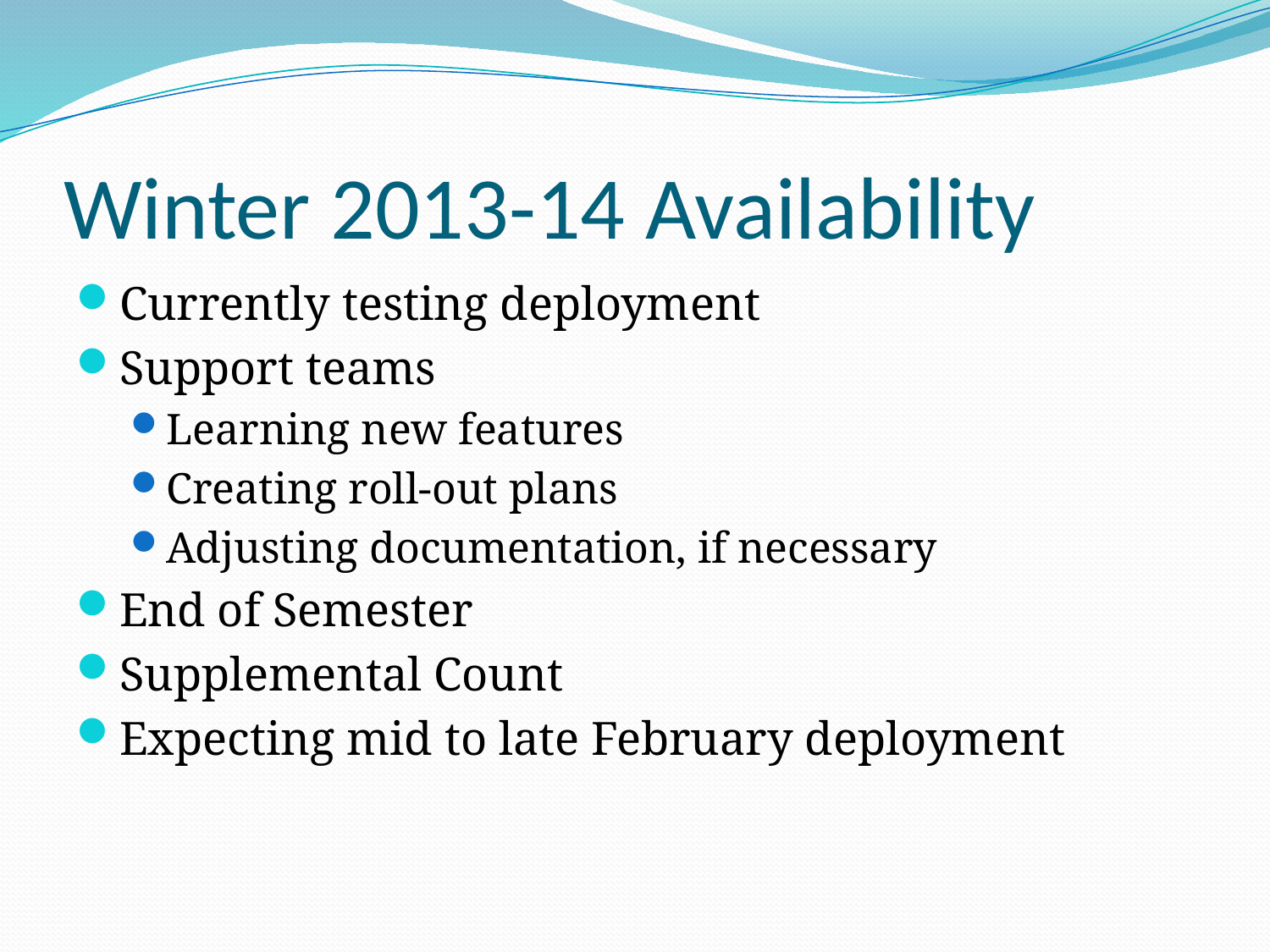

# Winter 2013-14 Availability
Currently testing deployment
Support teams
Learning new features
Creating roll-out plans
Adjusting documentation, if necessary
End of Semester
Supplemental Count
Expecting mid to late February deployment